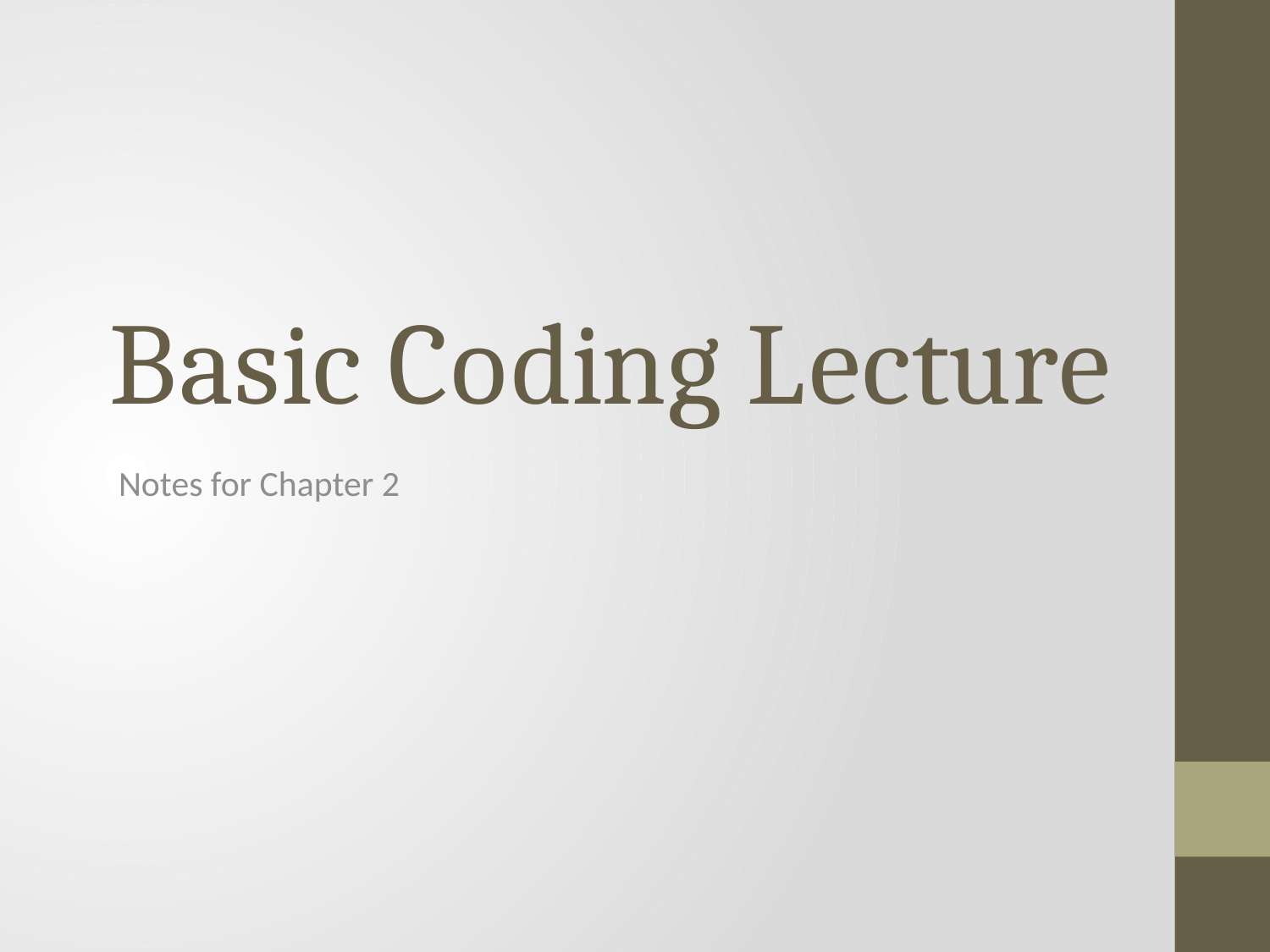

# Basic Coding Lecture
Notes for Chapter 2